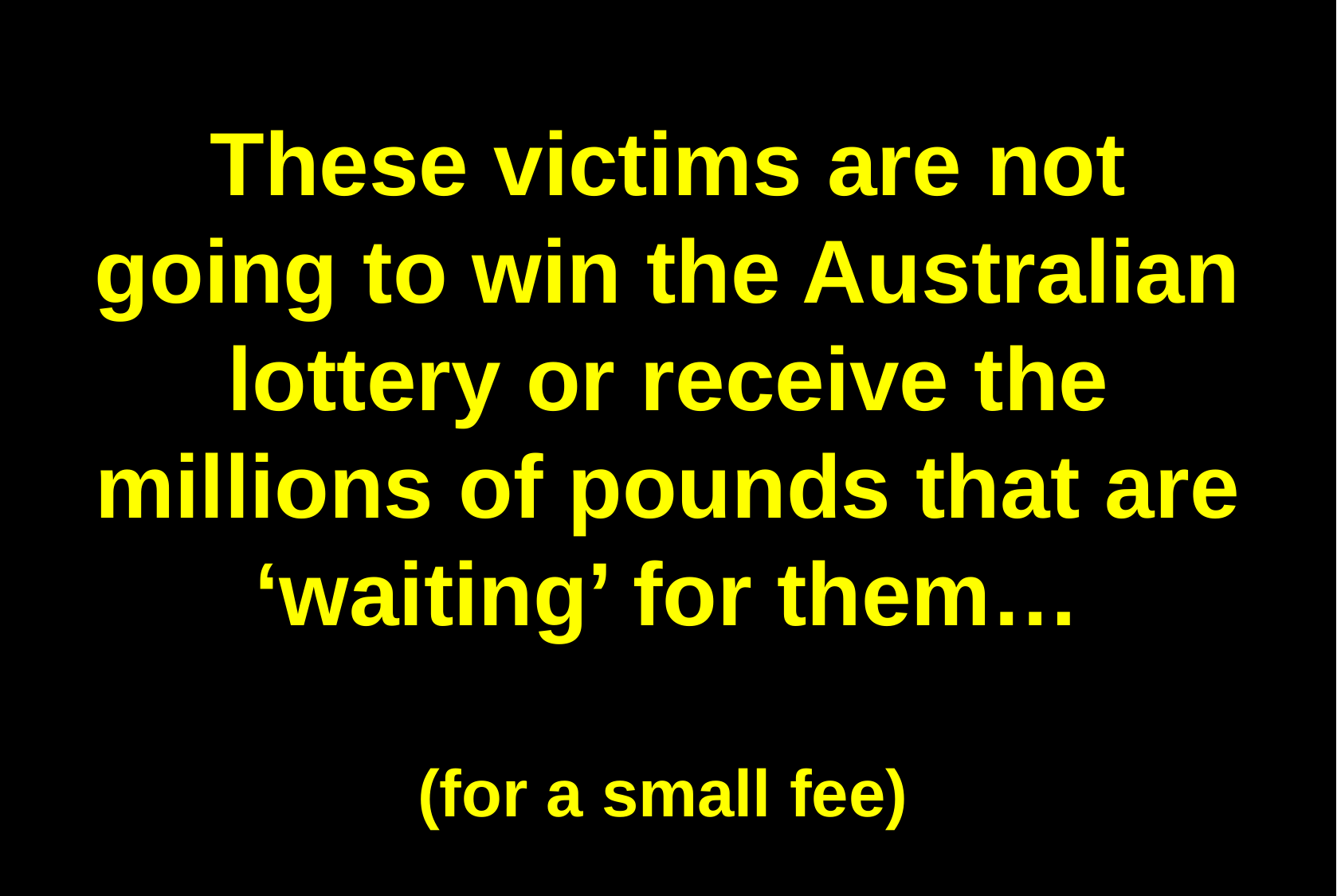

# These victims are not going to win the Australian lottery or receive the millions of pounds that are ‘waiting’ for them…

(for a small fee)